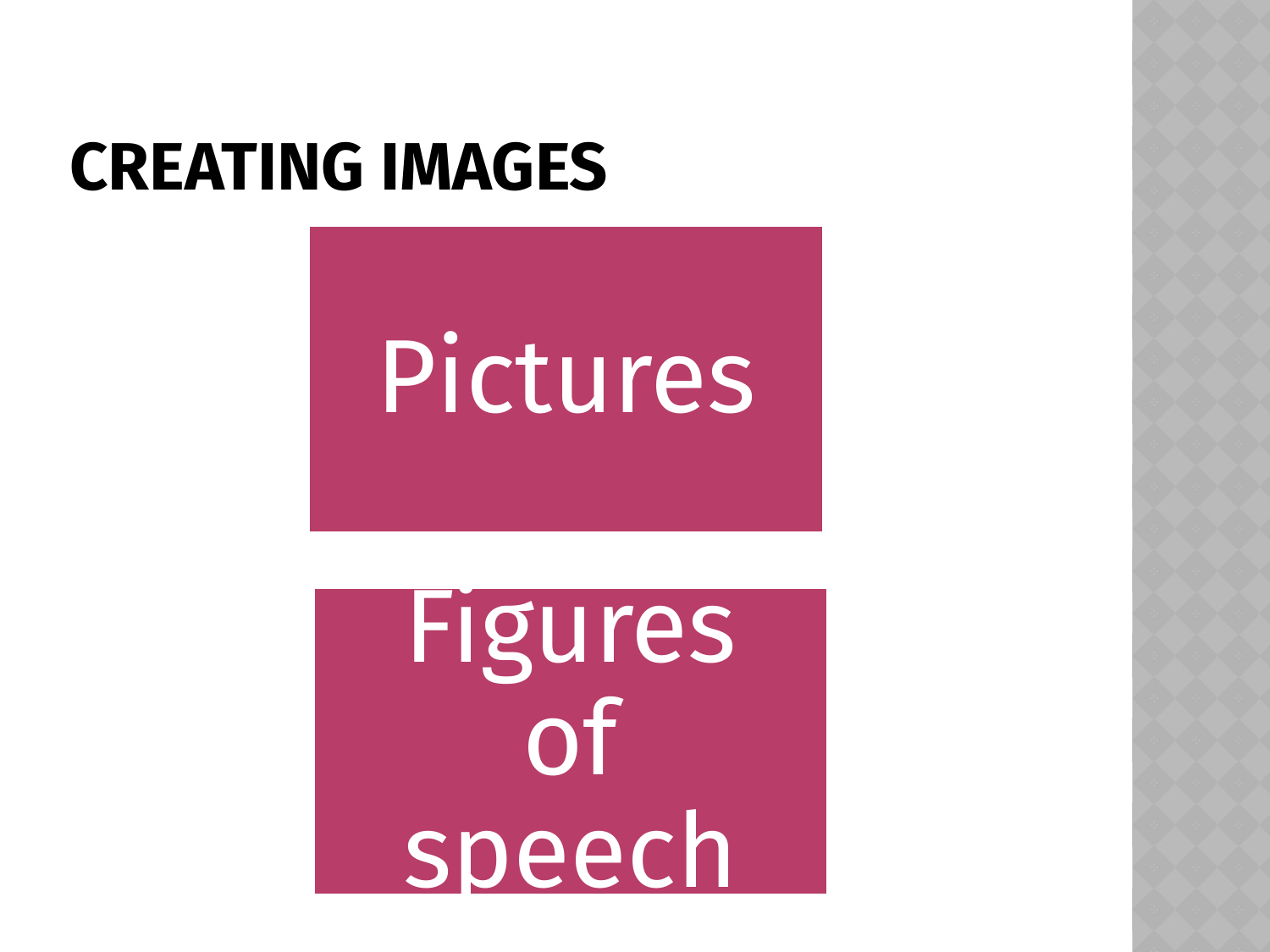

# Creating Images
Pictures
Figures of speech